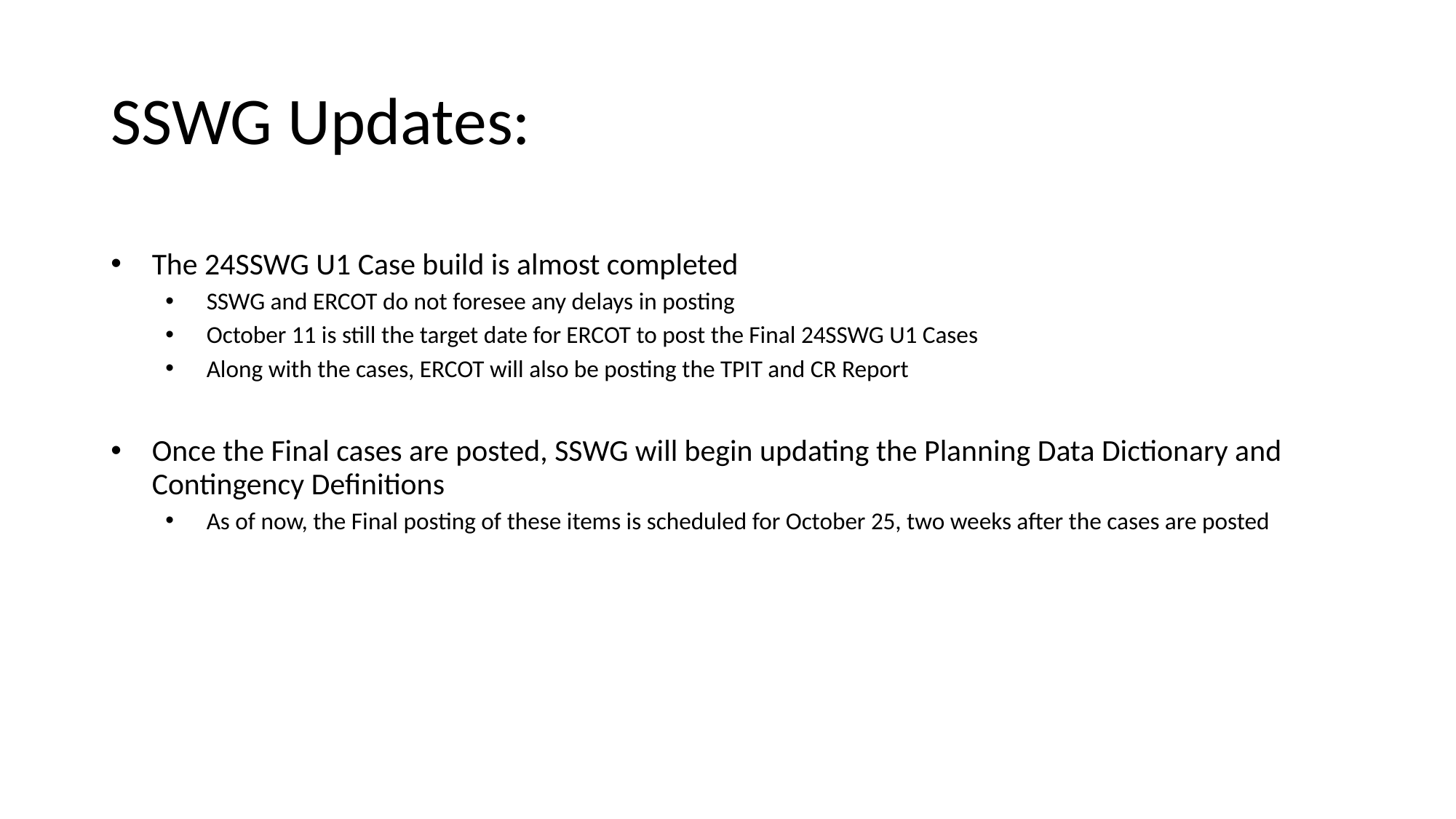

# SSWG Updates:

The 24SSWG U1 Case build is almost completed
SSWG and ERCOT do not foresee any delays in posting
October 11 is still the target date for ERCOT to post the Final 24SSWG U1 Cases
Along with the cases, ERCOT will also be posting the TPIT and CR Report

Once the Final cases are posted, SSWG will begin updating the Planning Data Dictionary and Contingency Definitions
As of now, the Final posting of these items is scheduled for October 25, two weeks after the cases are posted